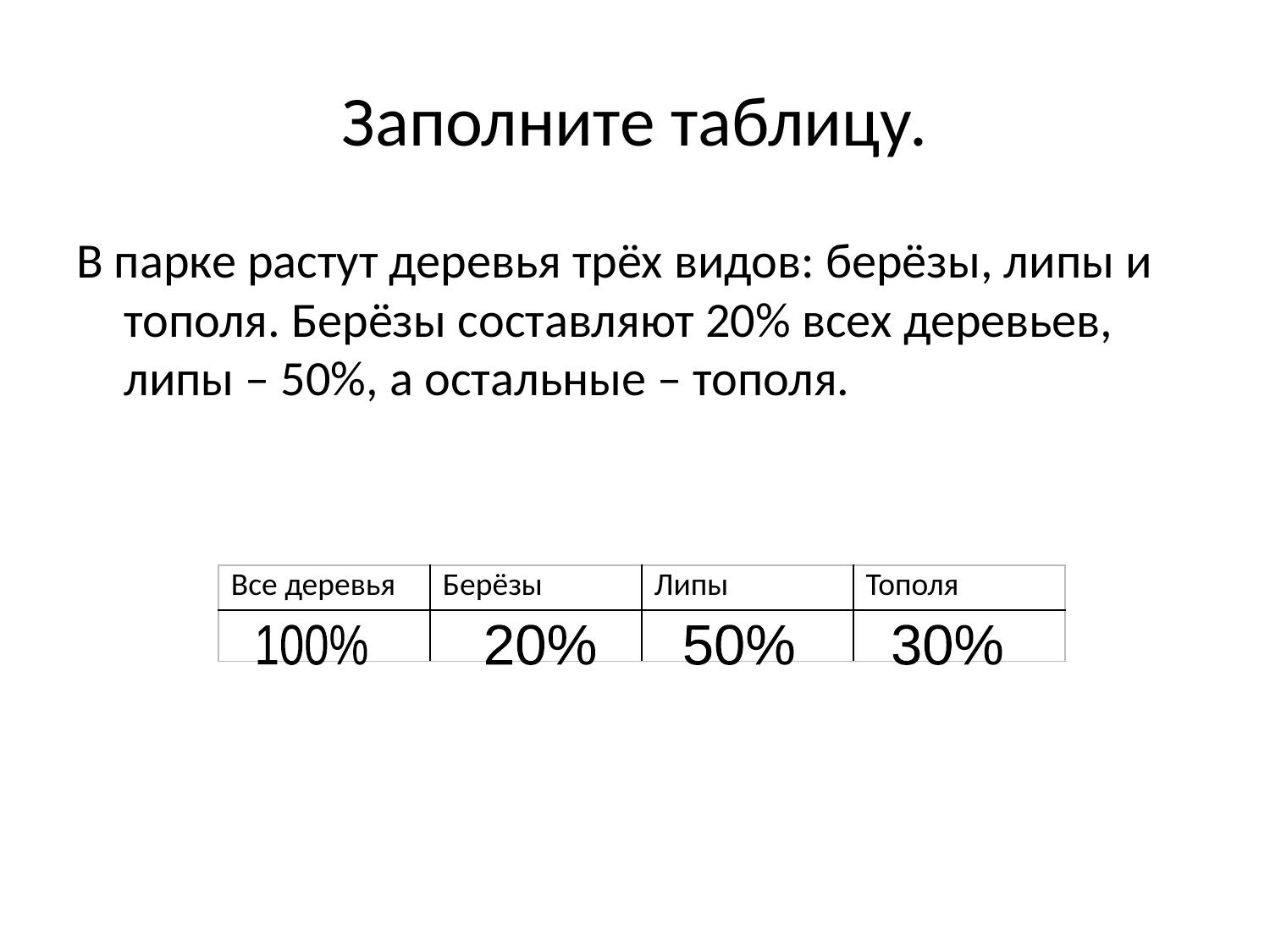

# Заполните таблицу.
В парке растут деревья трёх видов: берёзы, липы и тополя. Берёзы составляют 20% всех деревьев, липы – 50%, а остальные – тополя.

| Все деревья | Берёзы | Липы | Тополя |
| --- | --- | --- | --- |
|  |  |  |  |
100%
20%
50%
30%